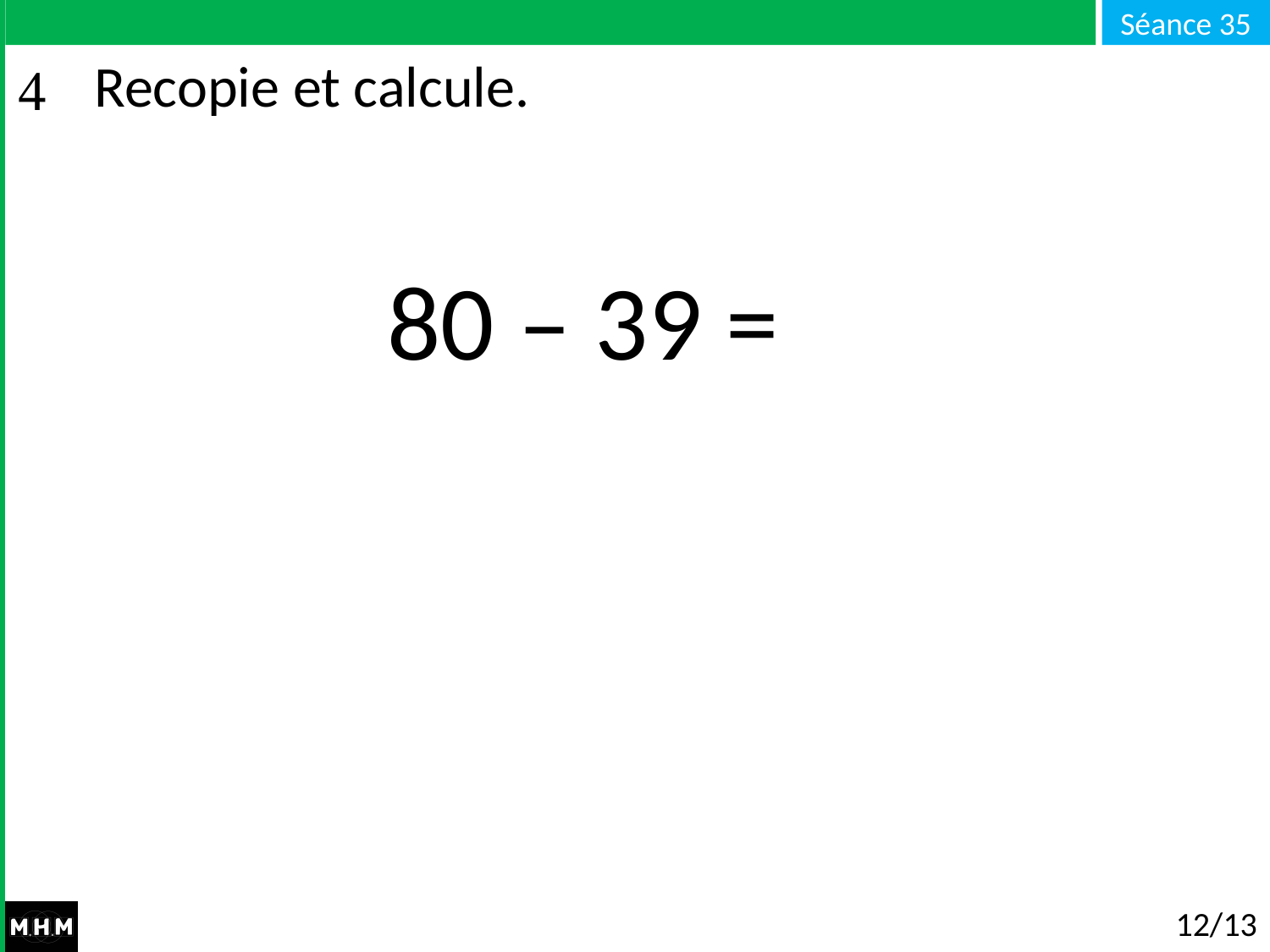

# Recopie et calcule.
80 – 39 =
12/13